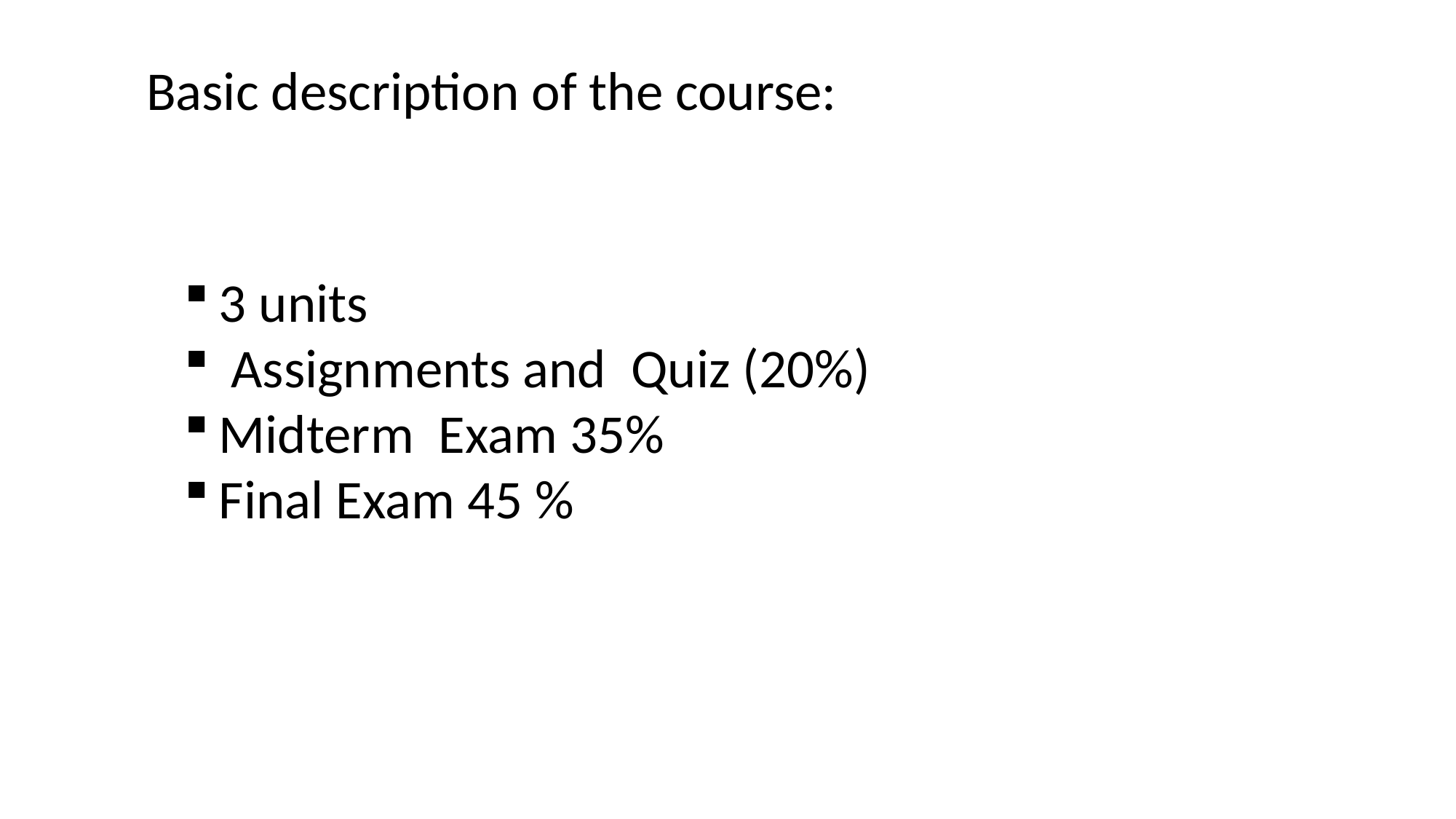

# Basic description of the course:
3 units
 Assignments and  Quiz (20%)
Midterm  Exam 35%
Final Exam 45 %